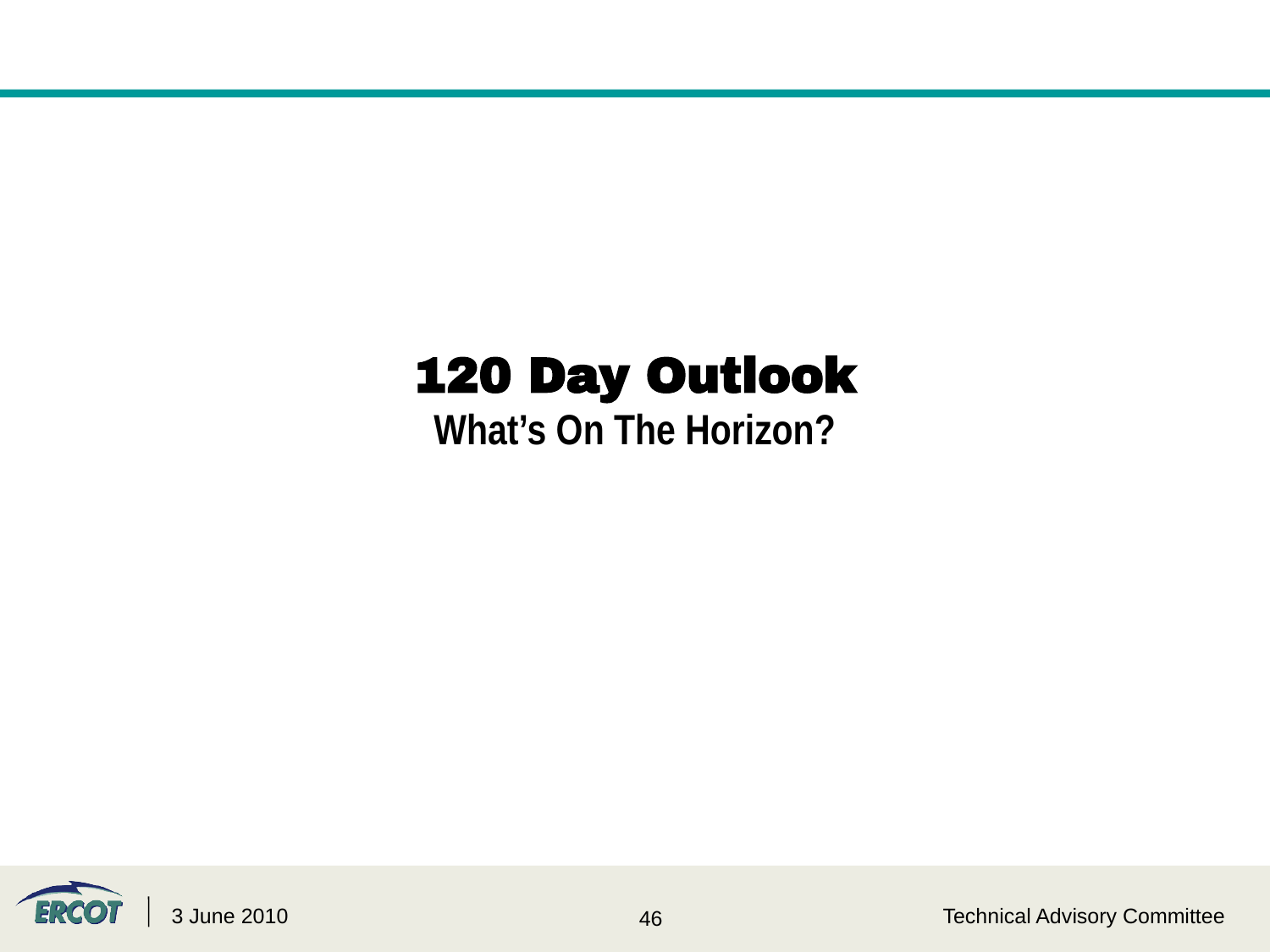

120 Day Outlook
What’s On The Horizon?
5/27/2010
3 June 2010
Technical Advisory Committee